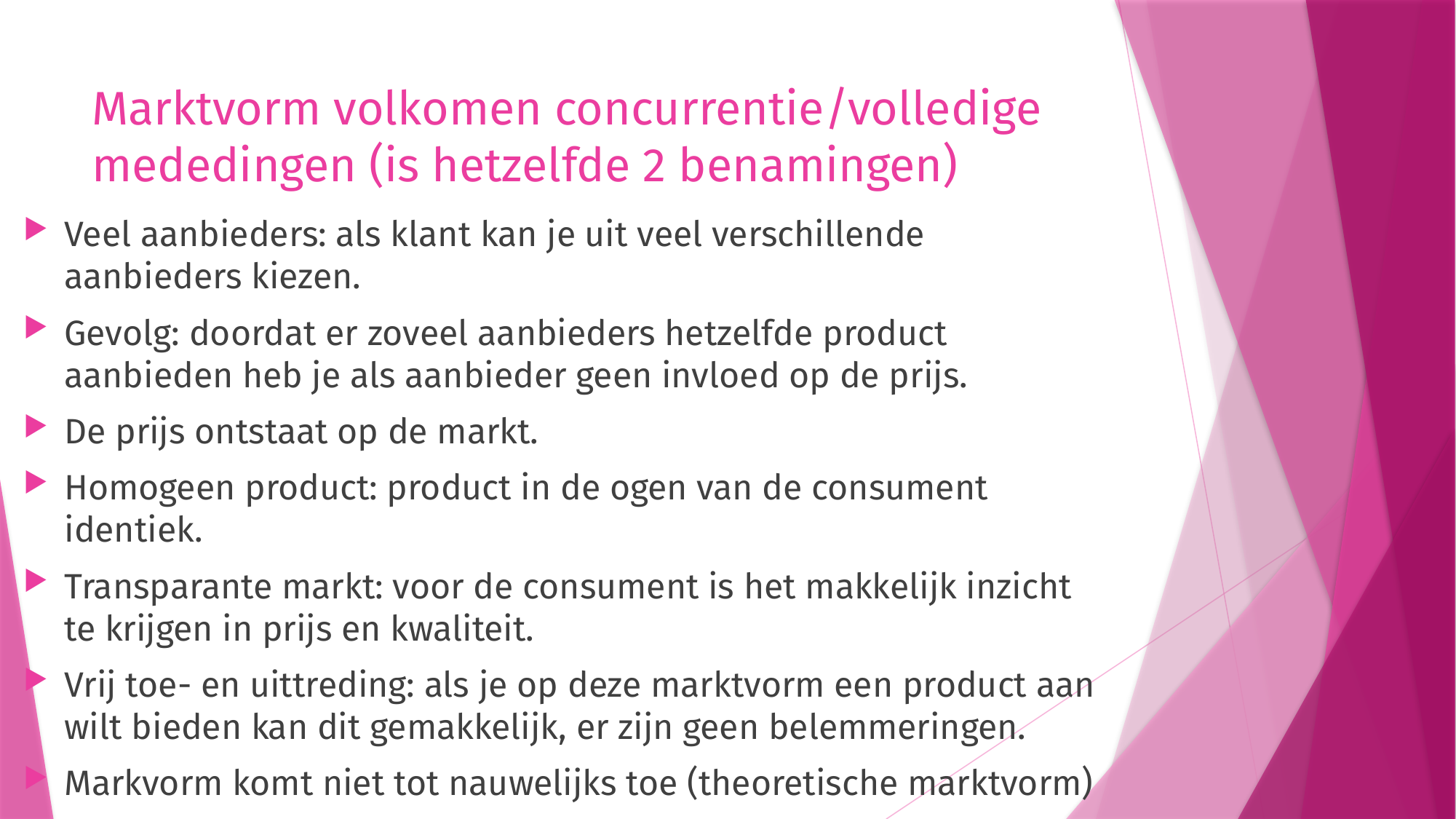

# Marktvorm volkomen concurrentie/volledige mededingen (is hetzelfde 2 benamingen)
Veel aanbieders: als klant kan je uit veel verschillende aanbieders kiezen.
Gevolg: doordat er zoveel aanbieders hetzelfde product aanbieden heb je als aanbieder geen invloed op de prijs.
De prijs ontstaat op de markt.
Homogeen product: product in de ogen van de consument identiek.
Transparante markt: voor de consument is het makkelijk inzicht te krijgen in prijs en kwaliteit.
Vrij toe- en uittreding: als je op deze marktvorm een product aan wilt bieden kan dit gemakkelijk, er zijn geen belemmeringen.
Markvorm komt niet tot nauwelijks toe (theoretische marktvorm)